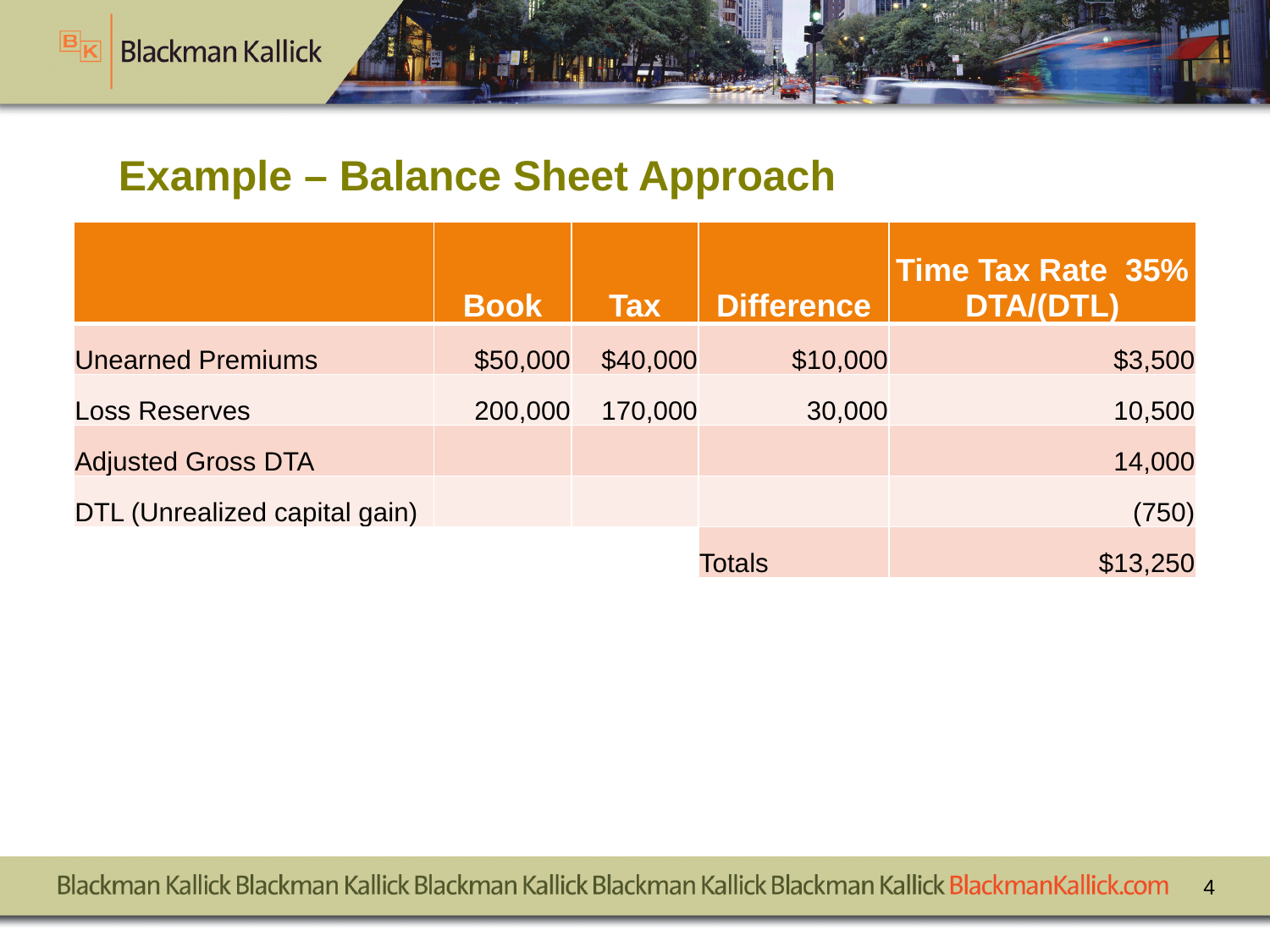

# Example – Balance Sheet Approach
|  | Book | Tax | Difference | Time Tax Rate 35% DTA/(DTL) |
| --- | --- | --- | --- | --- |
| Unearned Premiums | $50,000 | $40,000 | $10,000 | $3,500 |
| Loss Reserves | 200,000 | 170,000 | 30,000 | 10,500 |
| Adjusted Gross DTA |  |  |  | 14,000 |
| DTL (Unrealized capital gain) |  |  |  | (750) |
|  |  |  | Totals | $13,250 |